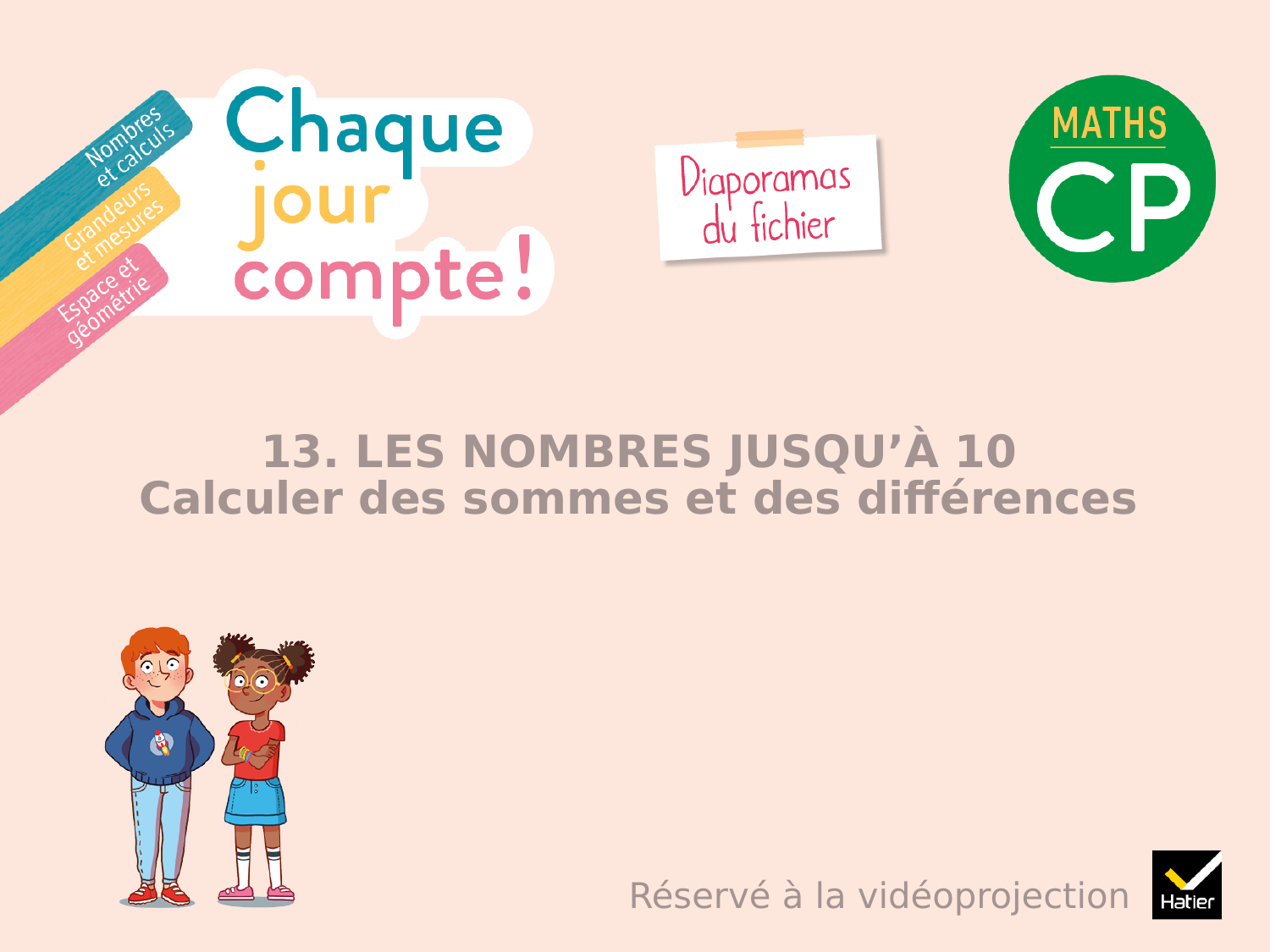

# 13. LES NOMBRES JUSQU’À 10 Calculer des sommes et des différences
Réservé à la vidéoprojection